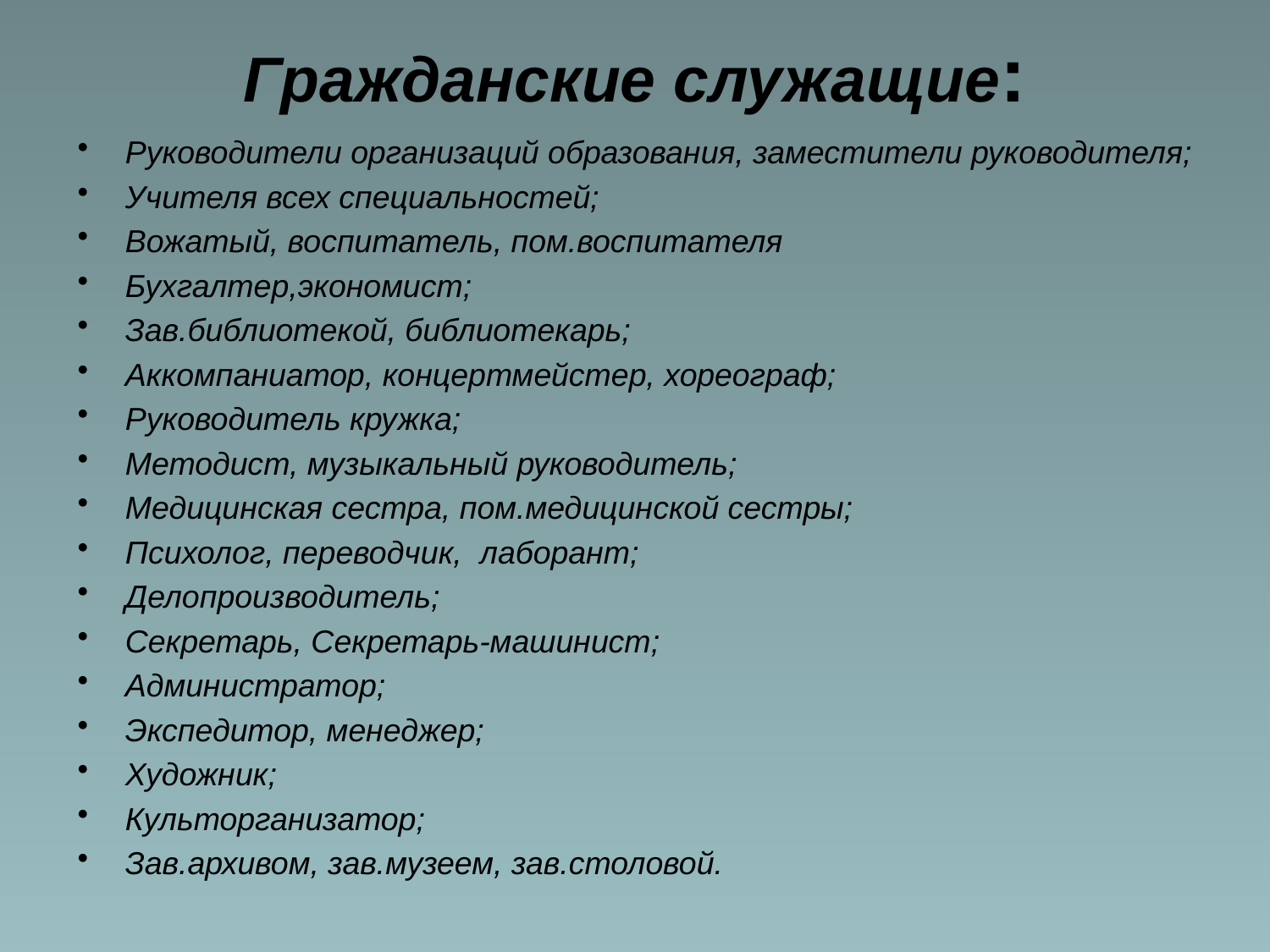

# Гражданские служащие:
Руководители организаций образования, заместители руководителя;
Учителя всех специальностей;
Вожатый, воспитатель, пом.воспитателя
Бухгалтер,экономист;
Зав.библиотекой, библиотекарь;
Аккомпаниатор, концертмейстер, хореограф;
Руководитель кружка;
Методист, музыкальный руководитель;
Медицинская сестра, пом.медицинской сестры;
Психолог, переводчик,  лаборант;
Делопроизводитель;
Секретарь, Секретарь-машинист;
Администратор;
Экспедитор, менеджер;
Художник;
Культорганизатор;
Зав.архивом, зав.музеем, зав.столовой.